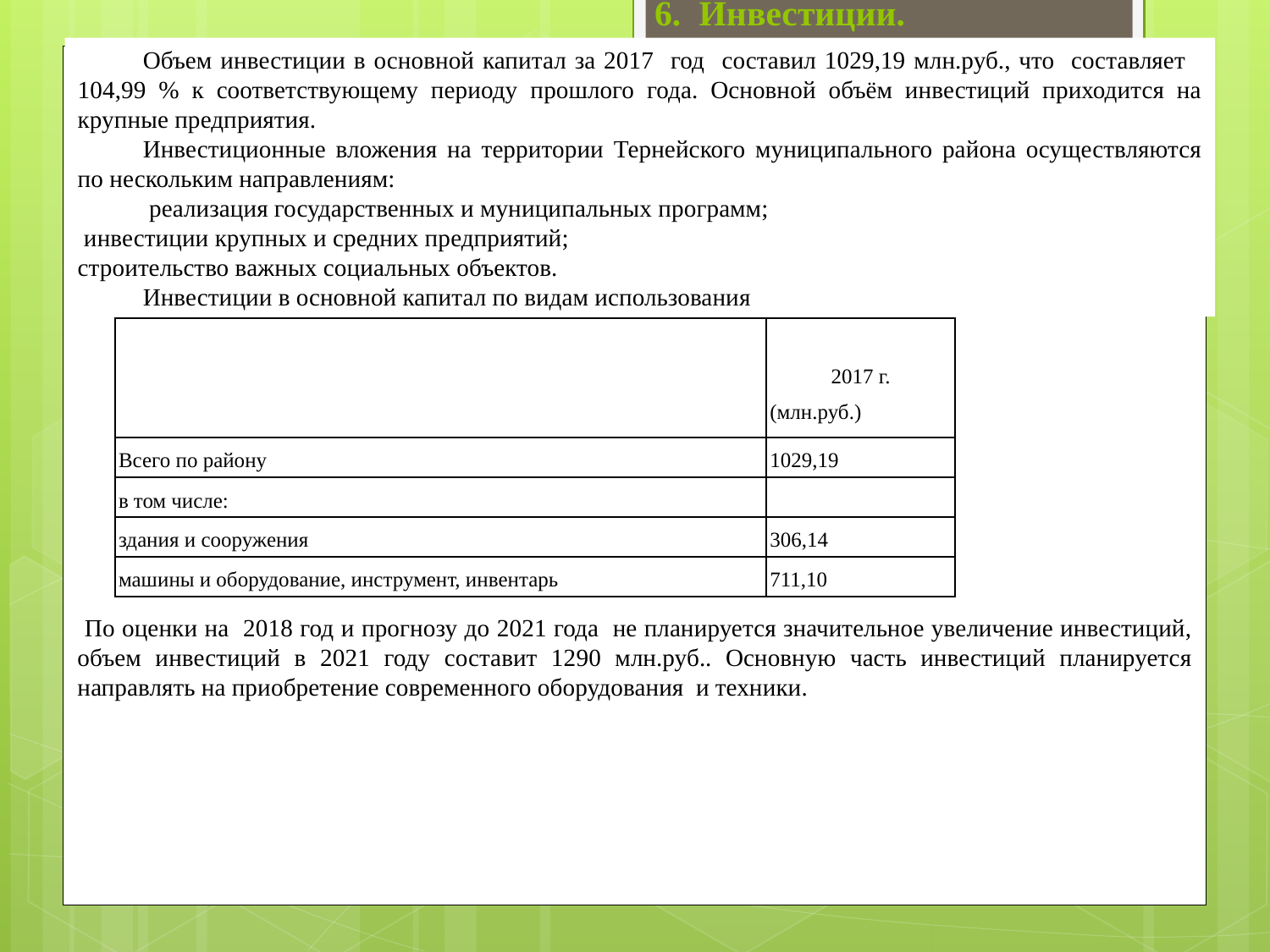

# 6.  Инвестиции.
Объем инвестиции в основной капитал за 2017  год  составил 1029,19 млн.руб., что  составляет   104,99 % к соответствующему периоду прошлого года. Основной объём инвестиций приходится на крупные предприятия.
Инвестиционные вложения на территории Тернейского муниципального района осуществляются по нескольким направлениям:
 реализация государственных и муниципальных программ;
 инвестиции крупных и средних предприятий;
строительство важных социальных объектов.
Инвестиции в основной капитал по видам использования
|  | 2017 г. (млн.руб.) |
| --- | --- |
| Всего по району | 1029,19 |
| в том числе: |  |
| здания и сооружения | 306,14 |
| машины и оборудование, инструмент, инвентарь | 711,10 |
 По оценки на  2018 год и прогнозу до 2021 года  не планируется значительное увеличение инвестиций, объем инвестиций в 2021 году составит 1290 млн.руб.. Основную часть инвестиций планируется направлять на приобретение современного оборудования  и техники.